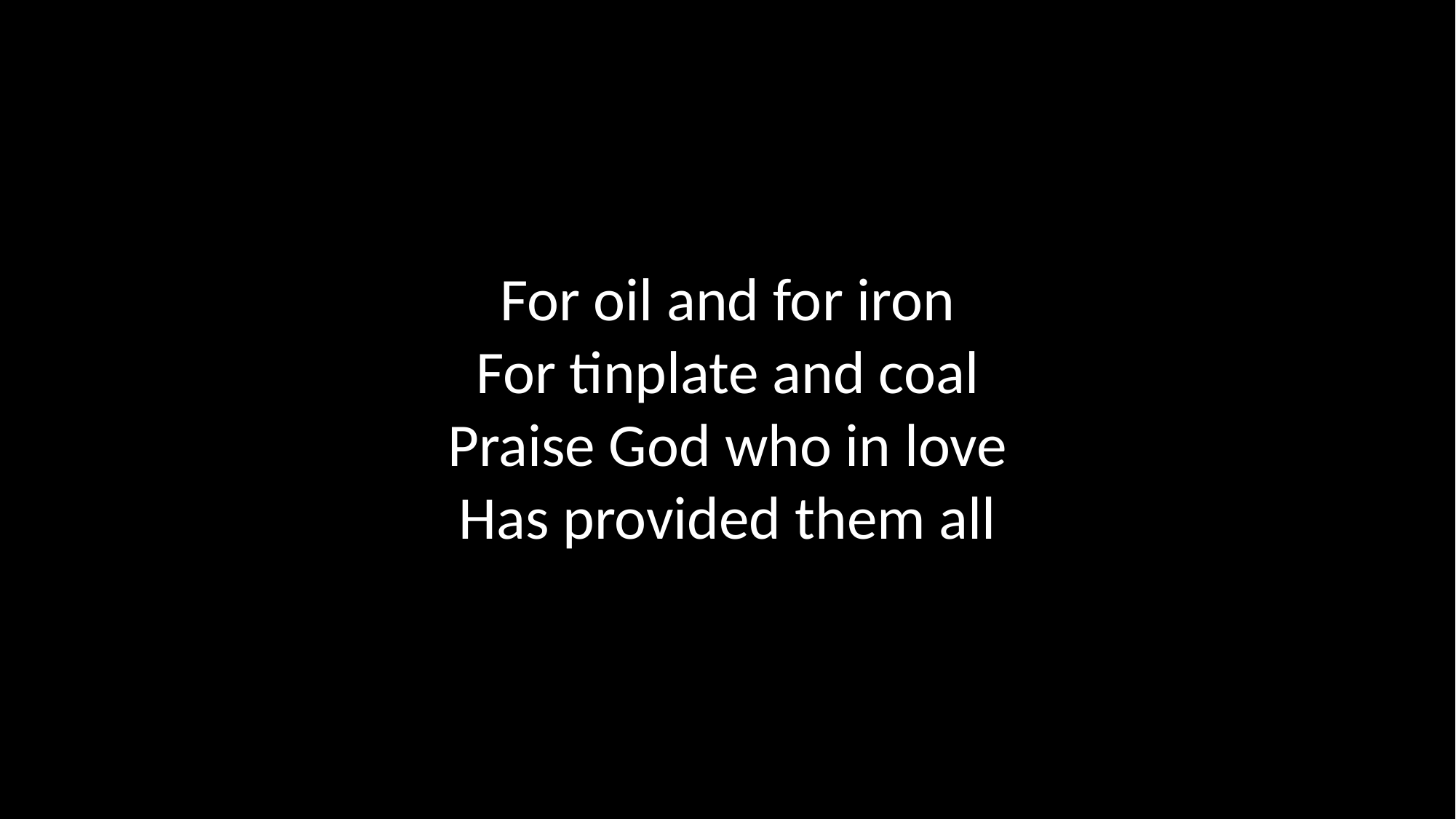

For oil and for iron
For tinplate and coal
Praise God who in love
Has provided them all